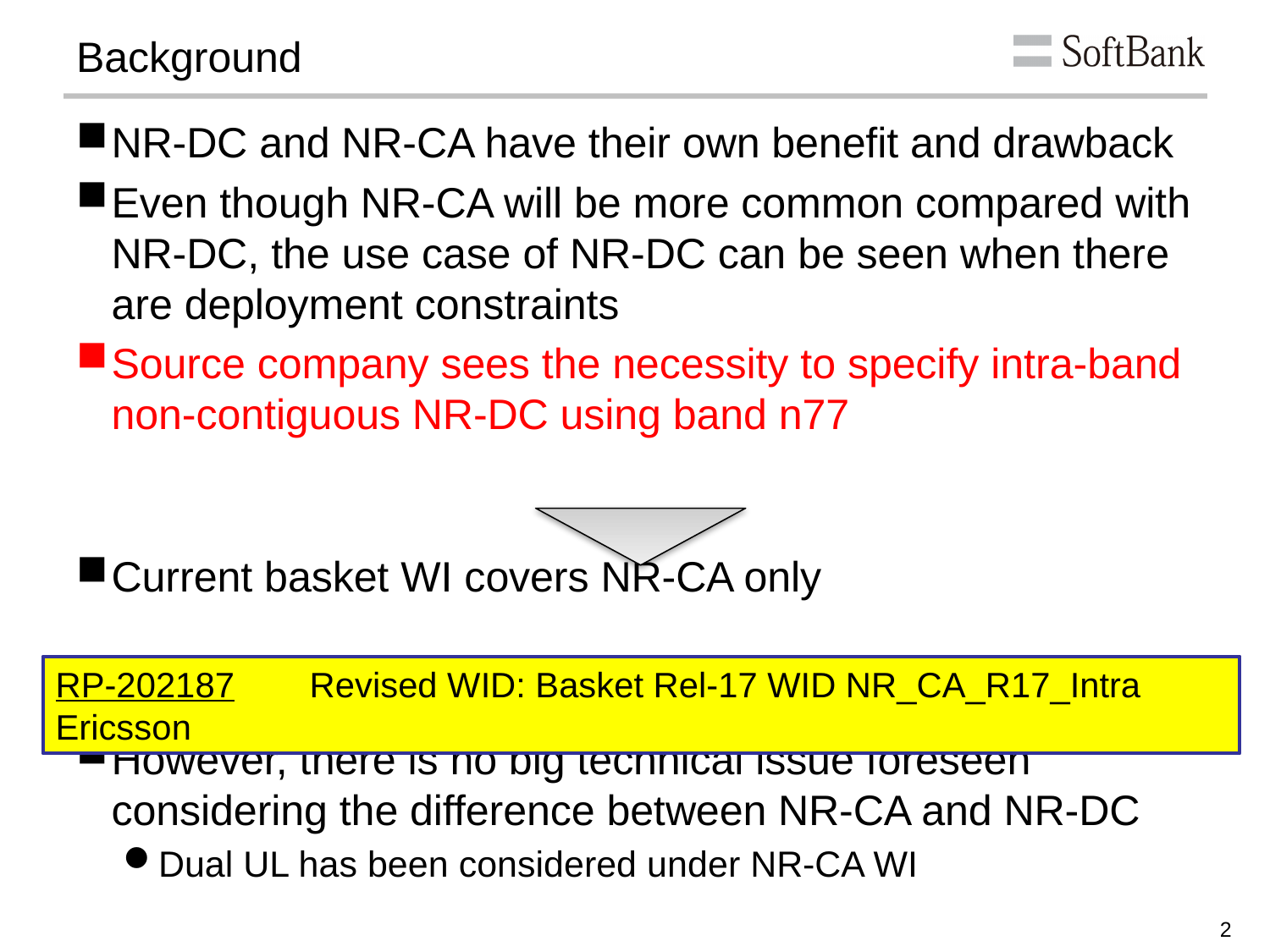

# Background
NR-DC and NR-CA have their own benefit and drawback
Even though NR-CA will be more common compared with NR-DC, the use case of NR-DC can be seen when there are deployment constraints
Source company sees the necessity to specify intra-band non-contiguous NR-DC using band n77

Current basket WI covers NR-CA only

However, there is no big technical issue foreseen considering the difference between NR-CA and NR-DC
Dual UL has been considered under NR-CA WI

RP-202187	Revised WID: Basket Rel-17 WID NR_CA_R17_Intra Ericsson